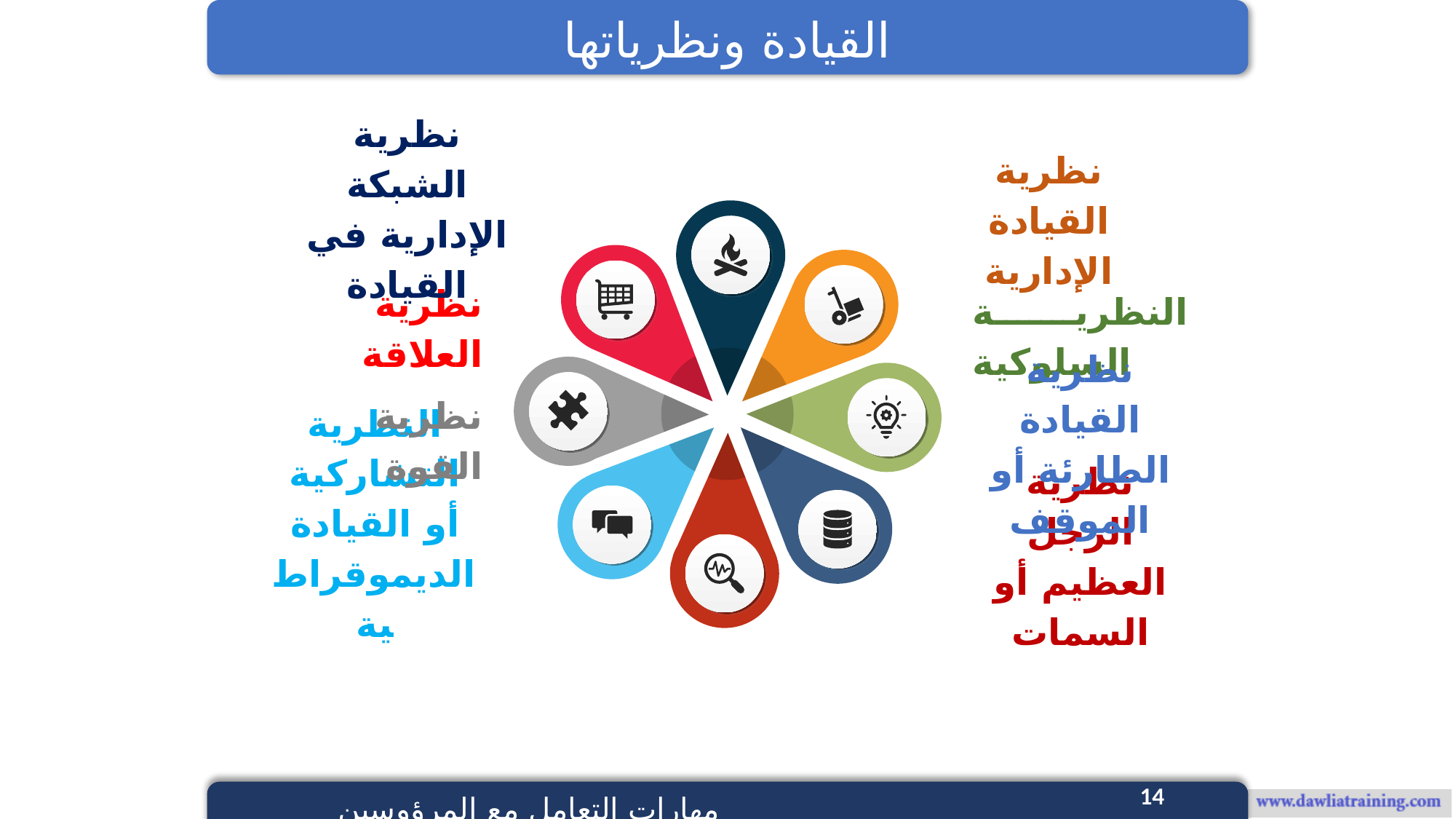

القيادة ونظرياتها
نظرية الشبكة الإدارية في القيادة

نظرية القيادة الإدارية

النظرية السلوكية

نظرية القيادة الطارئة أو الموقف

نظرية الرجل العظيم أو السمات

نظرية العلاقة
نظرية القوة
النظرية التشاركية أو القيادة الديموقراطية
14

مهارات التعامل مع المرؤوسين